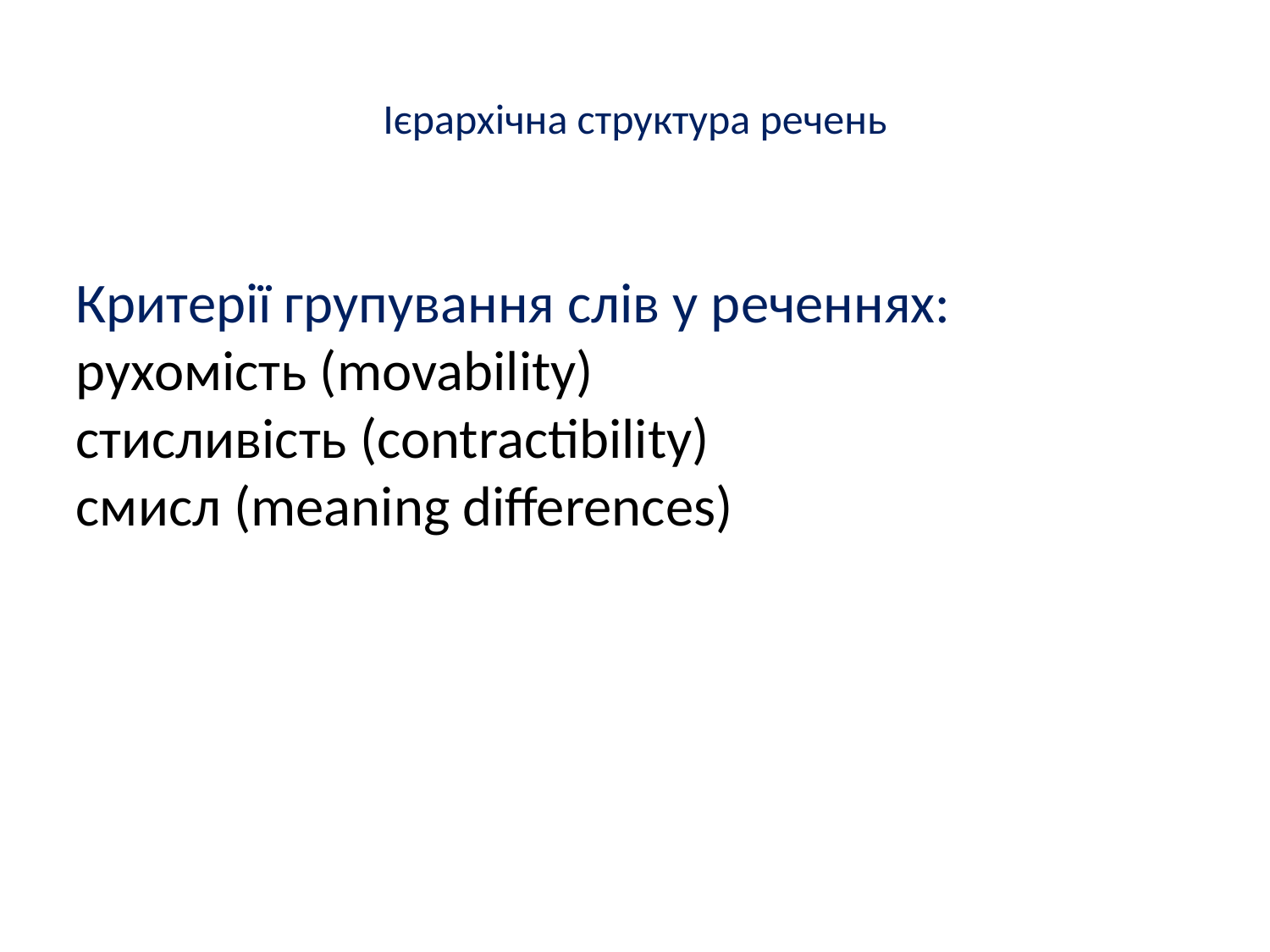

Ієрархічна структура речень

Критерії групування слів у реченнях:
рухомість (movability)
стисливість (contractibility)
смисл (meaning differences)